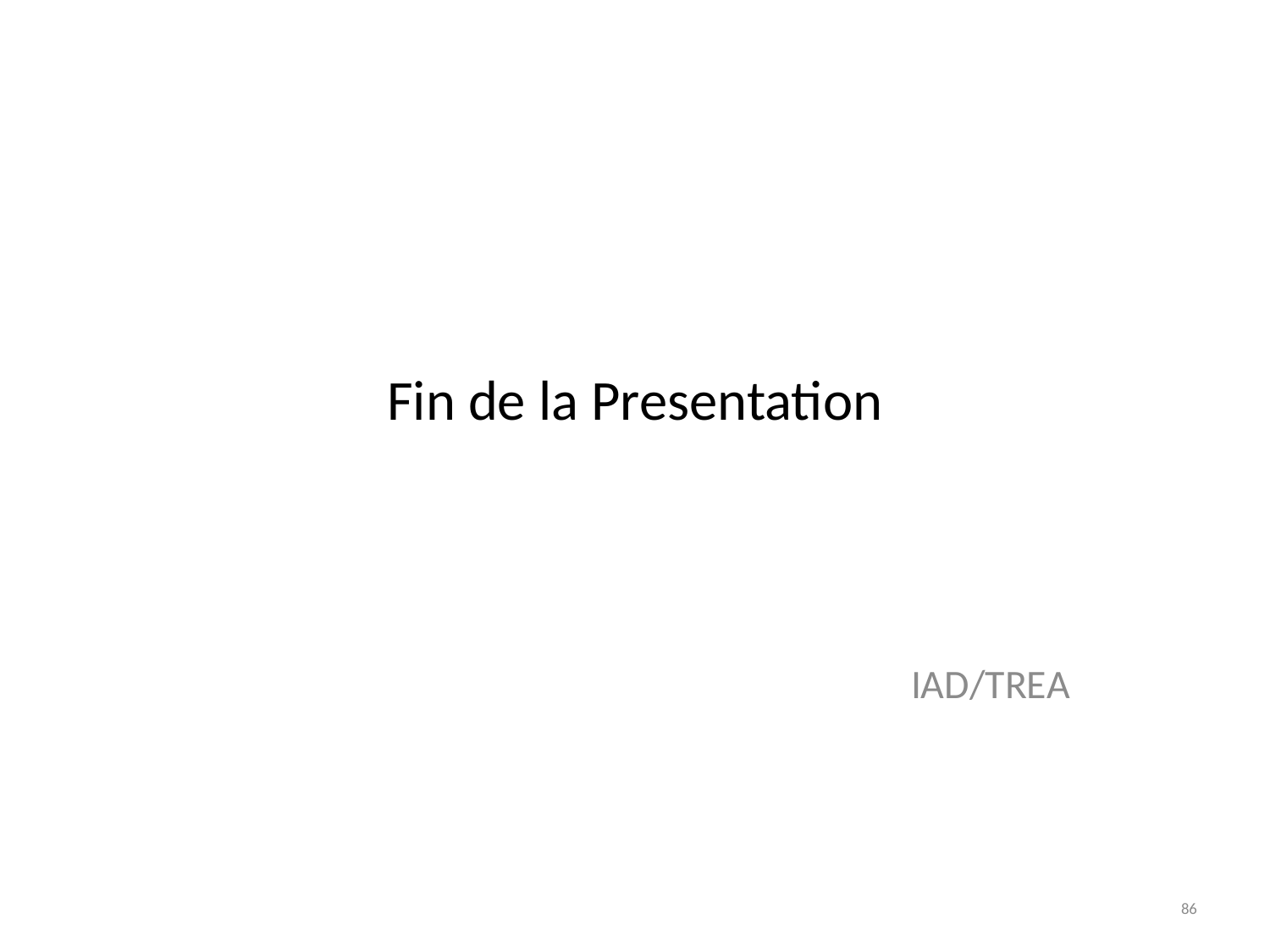

# Fin de la Presentation

IAD/TREA
86